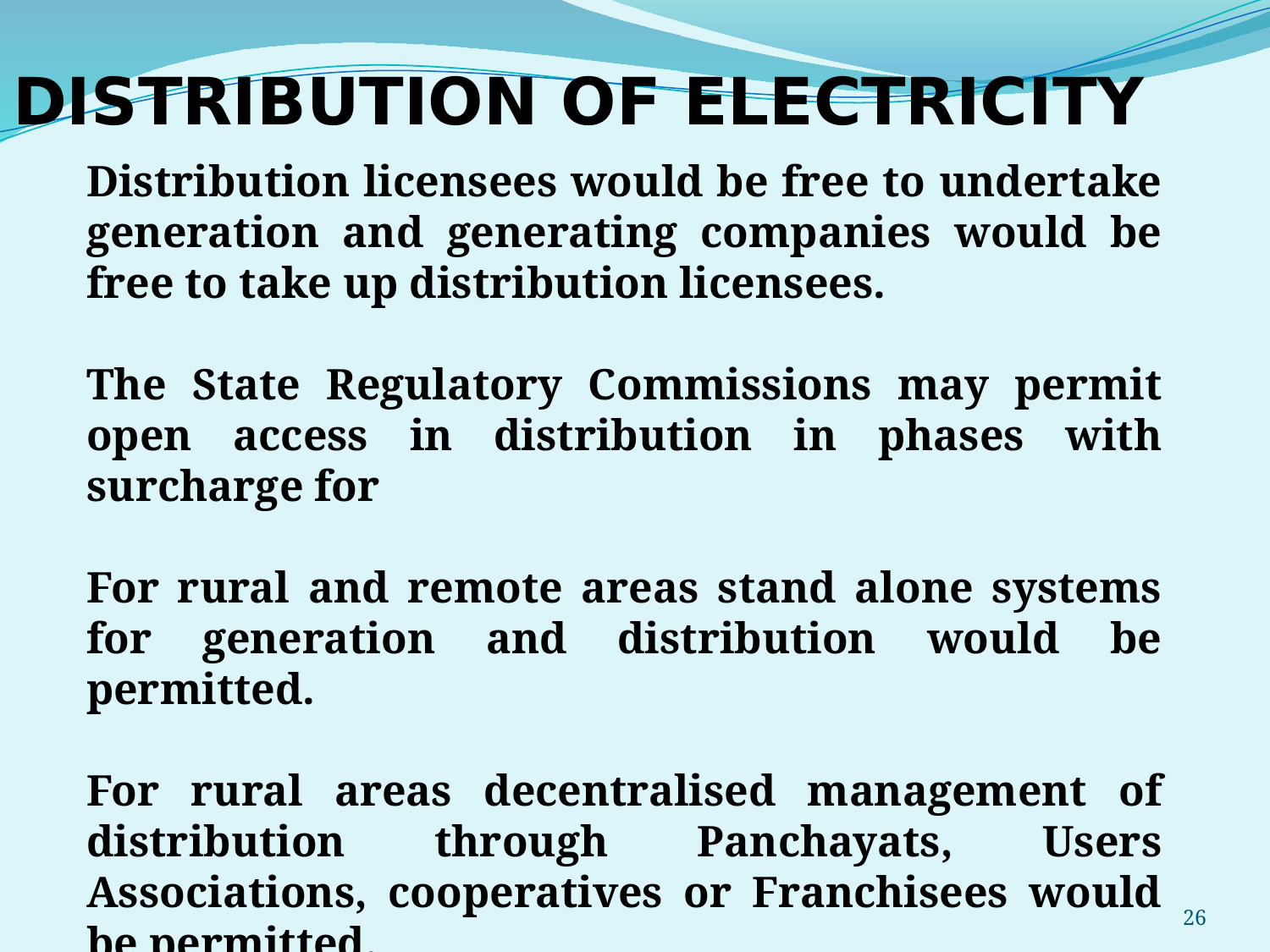

DISTRIBUTION OF ELECTRICITY
Distribution licensees would be free to undertake generation and generating companies would be free to take up distribution licensees.

The State Regulatory Commissions may permit open access in distribution in phases with surcharge for

For rural and remote areas stand alone systems for generation and distribution would be permitted.

For rural areas decentralised management of distribution through Panchayats, Users Associations, cooperatives or Franchisees would be permitted.

Parallel Distribution Network allowed

26